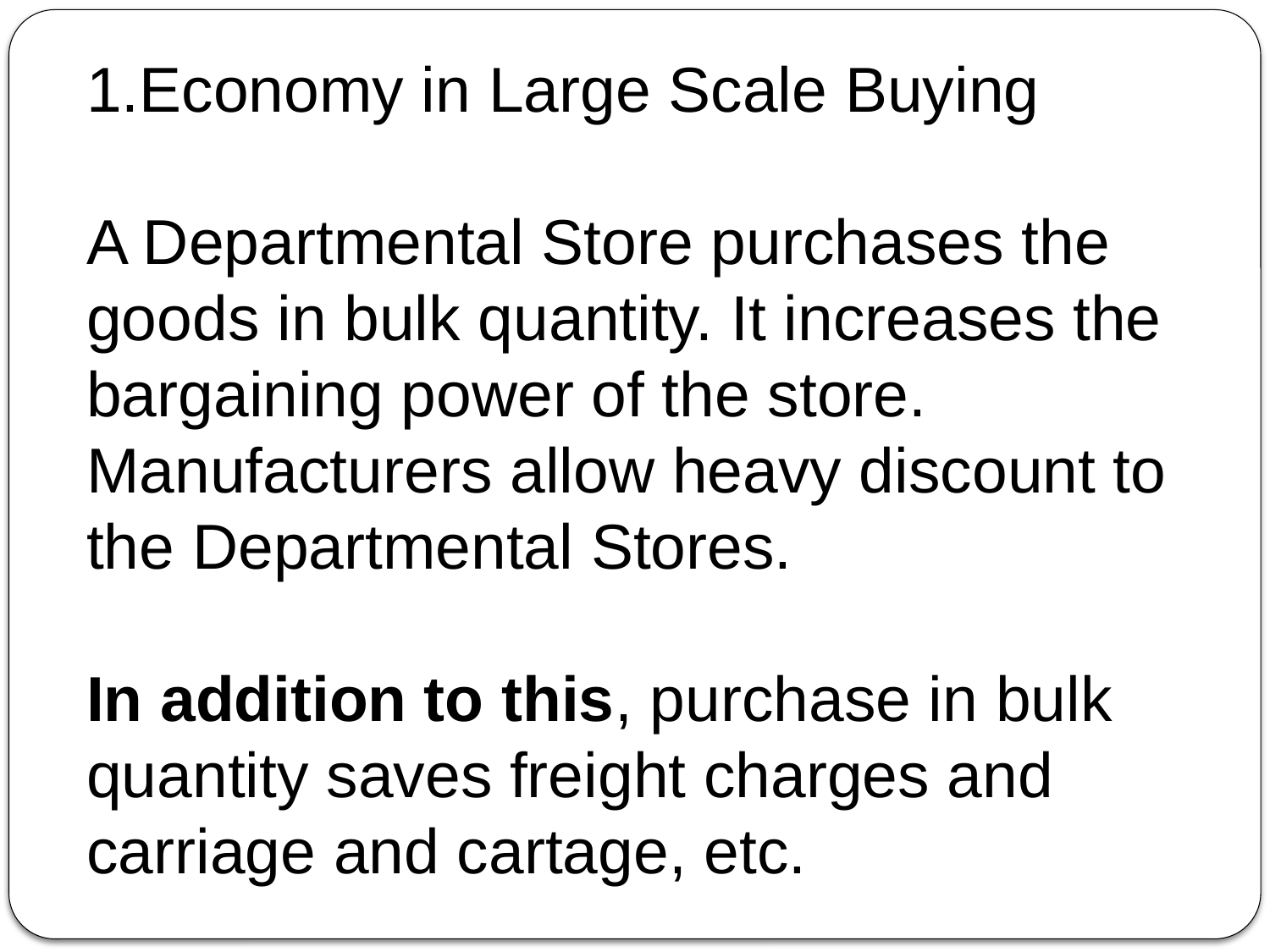

Economy in Large Scale Buying

A Departmental Store purchases the goods in bulk quantity. It increases the bargaining power of the store. Manufacturers allow heavy discount to the Departmental Stores.

In addition to this, purchase in bulk quantity saves freight charges and carriage and cartage, etc.